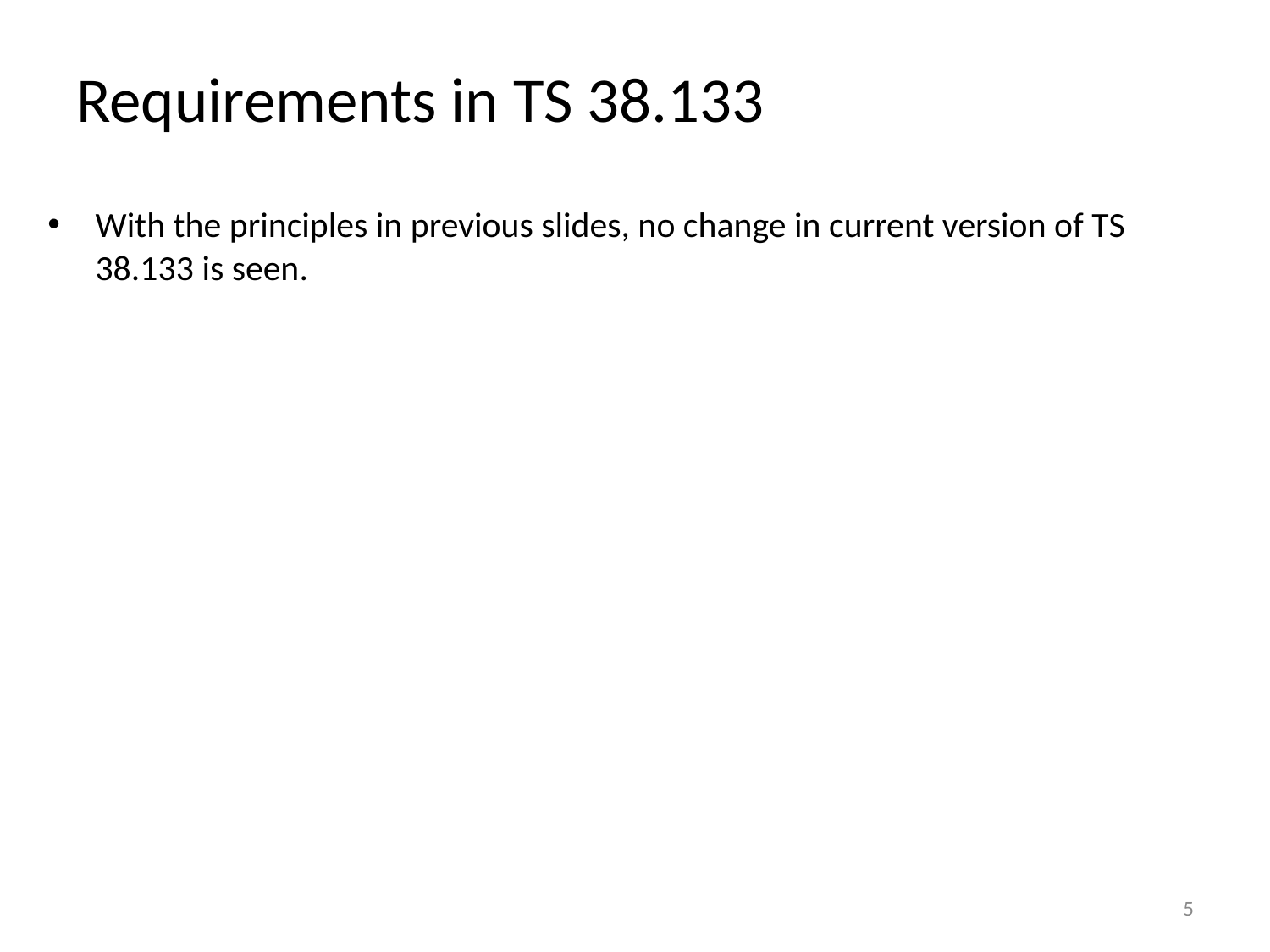

# Requirements in TS 38.133
With the principles in previous slides, no change in current version of TS 38.133 is seen.

5